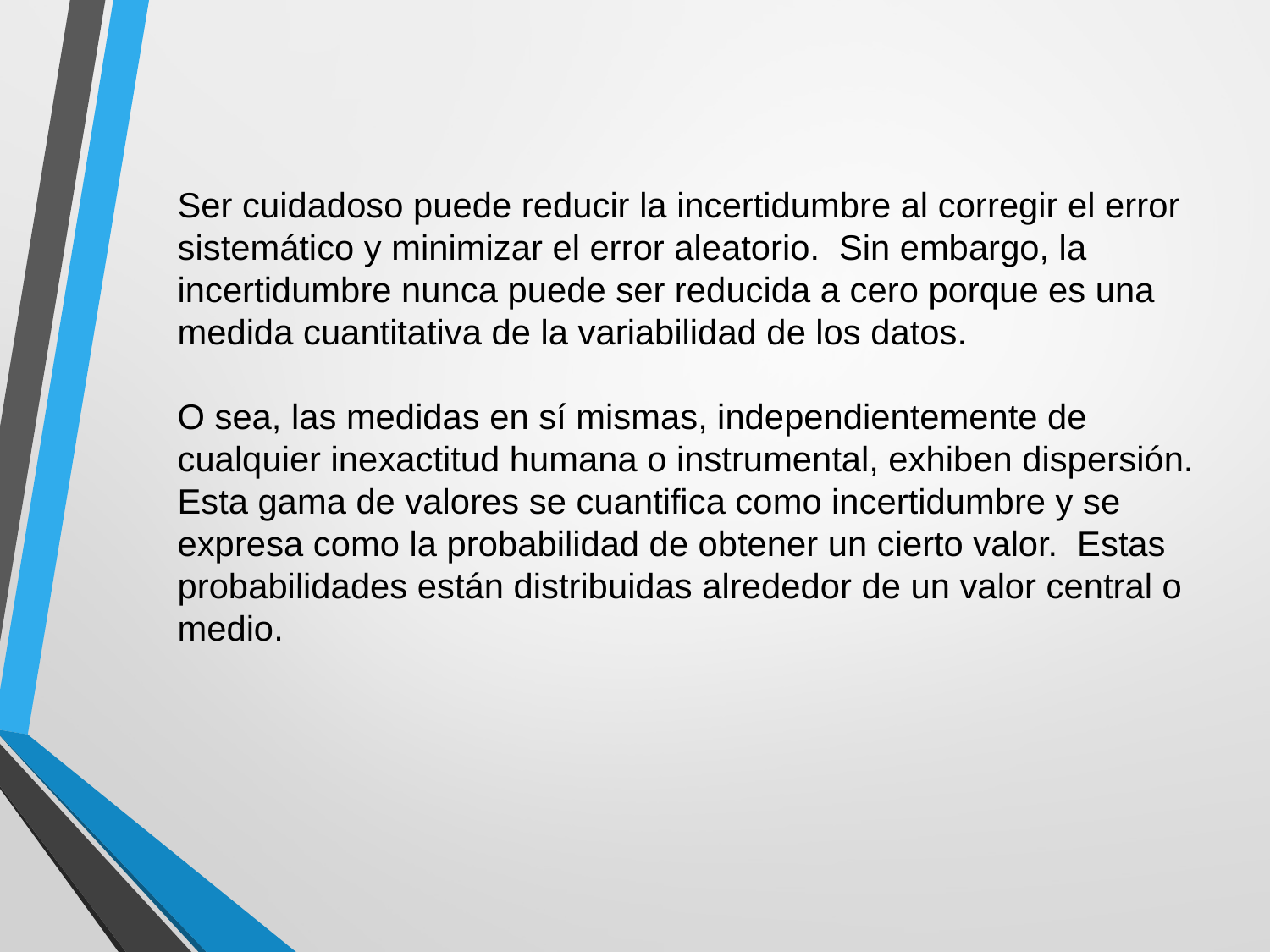

Ser cuidadoso puede reducir la incertidumbre al corregir el error sistemático y minimizar el error aleatorio.  Sin embargo, la incertidumbre nunca puede ser reducida a cero porque es una medida cuantitativa de la variabilidad de los datos.

O sea, las medidas en sí mismas, independientemente de cualquier inexactitud humana o instrumental, exhiben dispersión.  Esta gama de valores se cuantifica como incertidumbre y se expresa como la probabilidad de obtener un cierto valor.  Estas probabilidades están distribuidas alrededor de un valor central o medio.